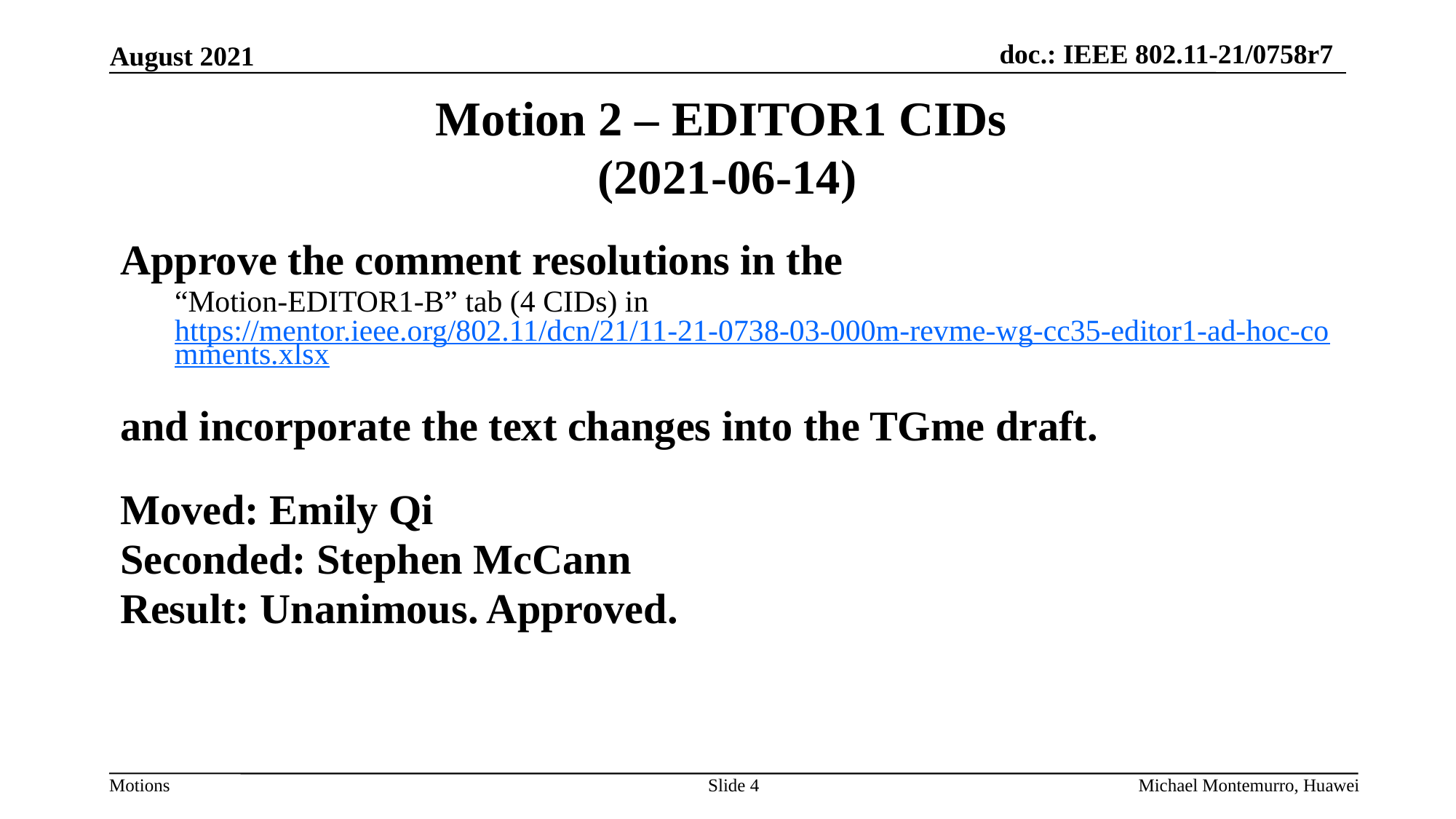

# Motion 2 – EDITOR1 CIDs (2021-06-14)
Approve the comment resolutions in the
“Motion-EDITOR1-B” tab (4 CIDs) in https://mentor.ieee.org/802.11/dcn/21/11-21-0738-03-000m-revme-wg-cc35-editor1-ad-hoc-comments.xlsx
and incorporate the text changes into the TGme draft.
Moved: Emily Qi
Seconded: Stephen McCann
Result: Unanimous. Approved.

Slide 4
Michael Montemurro, Huawei